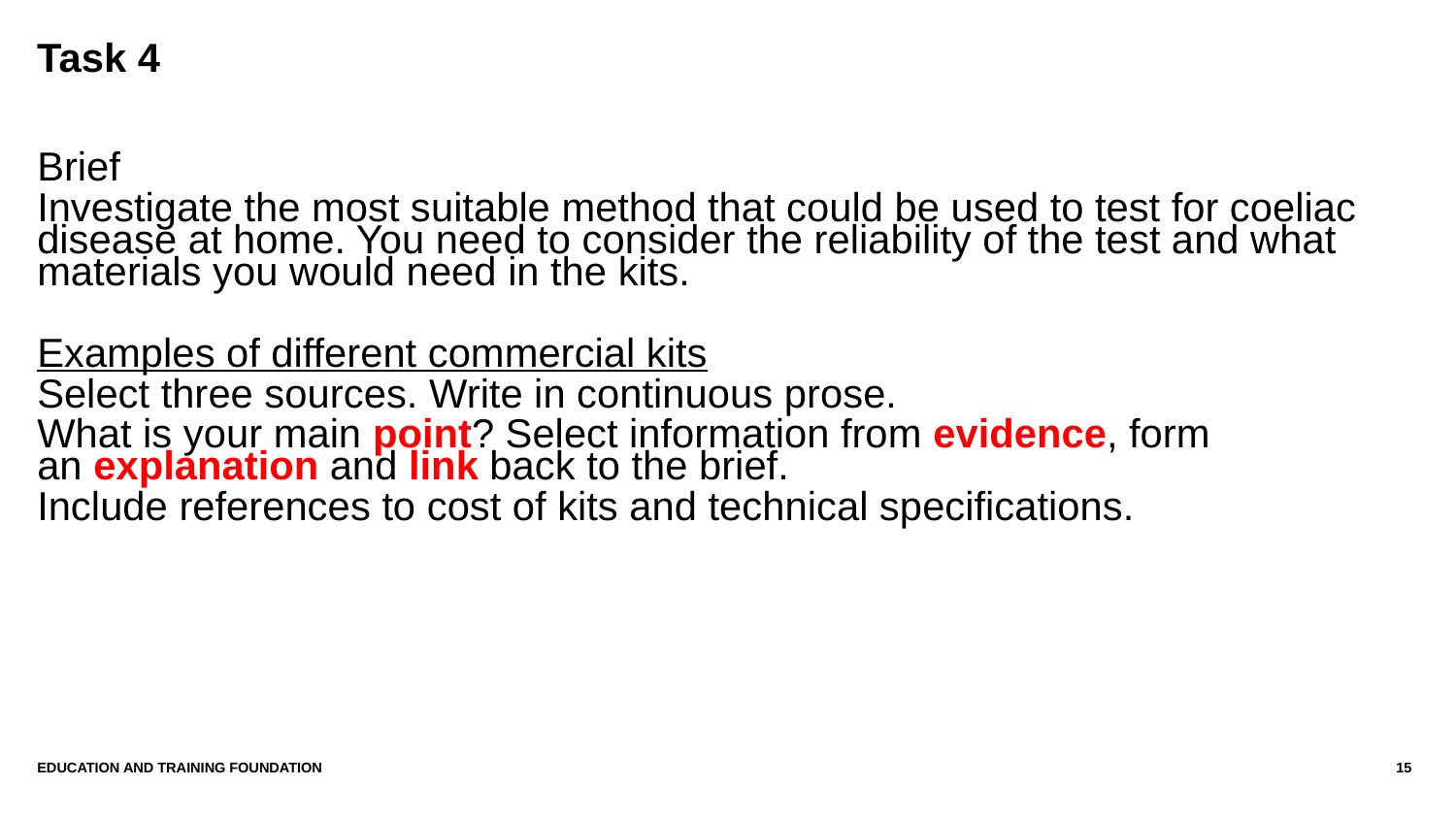

# Task 4
Brief
Investigate the most suitable method that could be used to test for coeliac disease at home. You need to consider the reliability of the test and what materials you would need in the kits.

Examples of different commercial kits
Select three sources. Write in continuous prose.
What is your main point? Select information from evidence, form an explanation and link back to the brief.
Include references to cost of kits and technical specifications.

Education AND Training Foundation
15